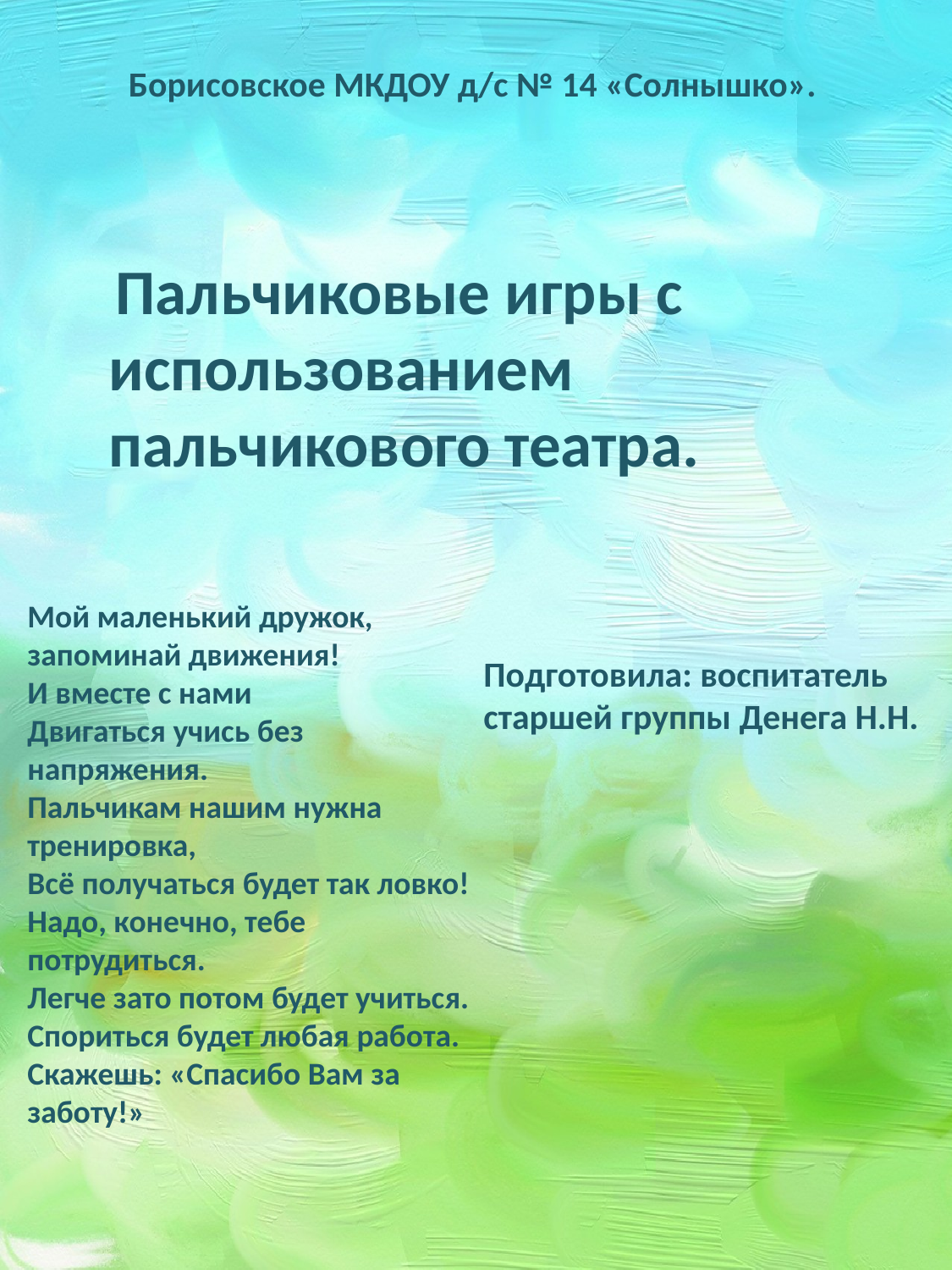

Борисовское МКДОУ д/с № 14 «Солнышко».
 Пальчиковые игры с использованием пальчикового театра.
Мой маленький дружок, запоминай движения!
И вместе с нами
Двигаться учись без напряжения.
Пальчикам нашим нужна тренировка,
Всё получаться будет так ловко!
Надо, конечно, тебе потрудиться.
Легче зато потом будет учиться.
Спориться будет любая работа.
Скажешь: «Спасибо Вам за заботу!»
Подготовила: воспитатель старшей группы Денега Н.Н.